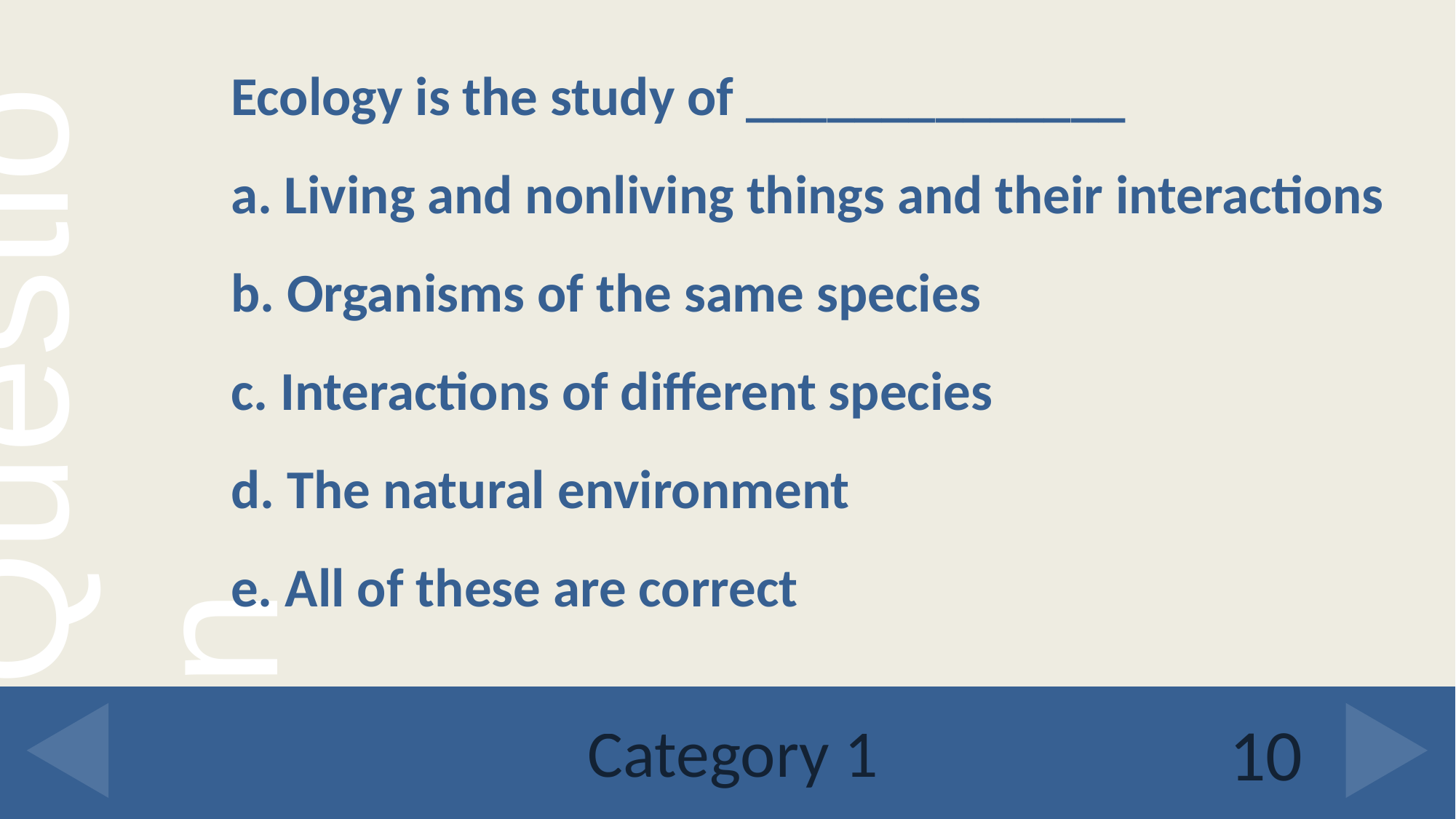

Ecology is the study of ______________
a. Living and nonliving things and their interactions
b. Organisms of the same species
c. Interactions of different species
d. The natural environment
e. All of these are correct

# Category 1
10